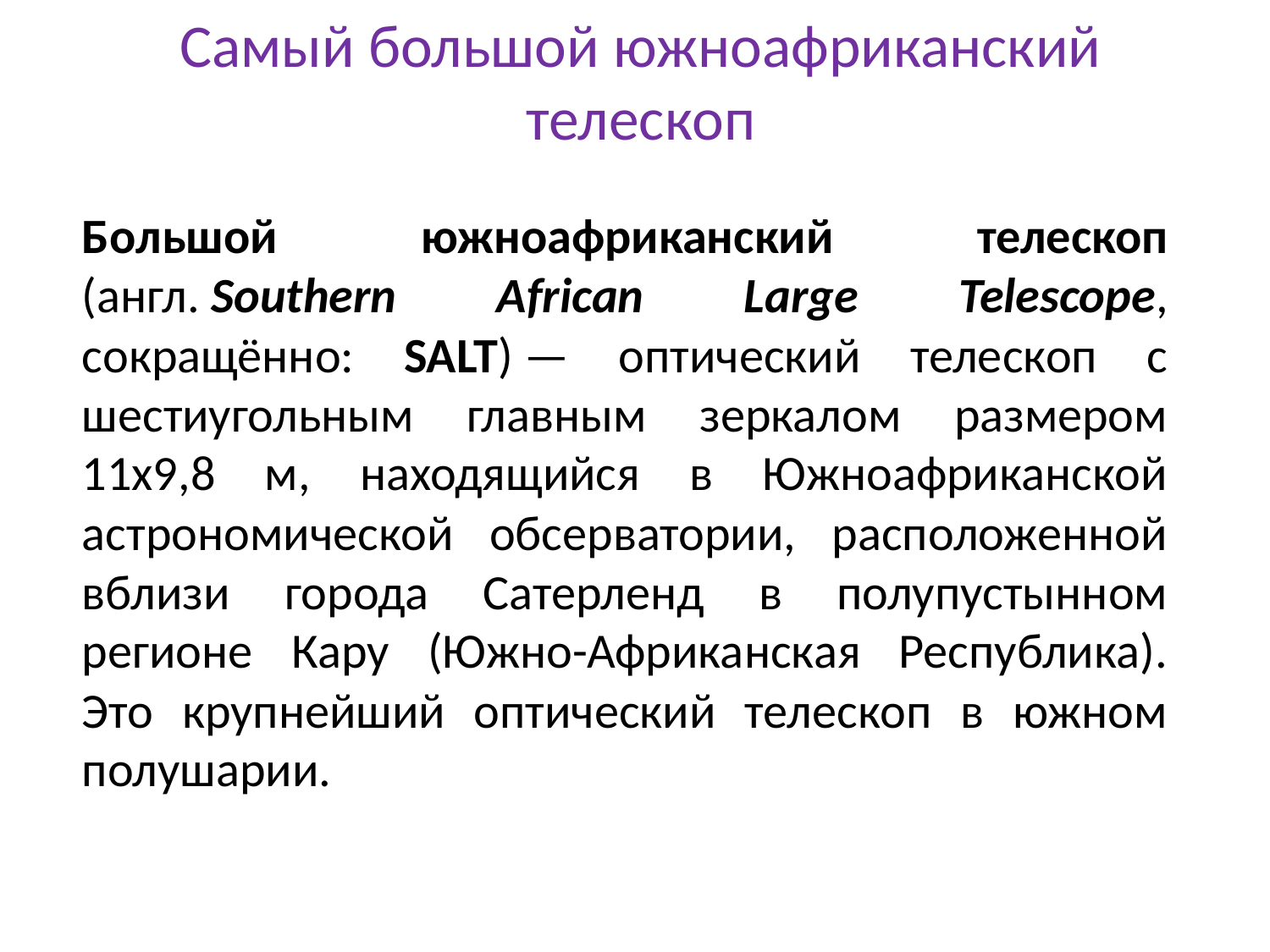

# Самый большой южноафриканский телескоп
Большой южноафриканский телескоп (англ. Southern African Large Telescope, сокращённо: SALT) — оптический телескоп с шестиугольным главным зеркалом размером 11х9,8 м, находящийся в Южноафриканской астрономической обсерватории, расположенной вблизи города Сатерленд в полупустынном регионе Кару (Южно-Африканская Республика). Это крупнейший оптический телескоп в южном полушарии.